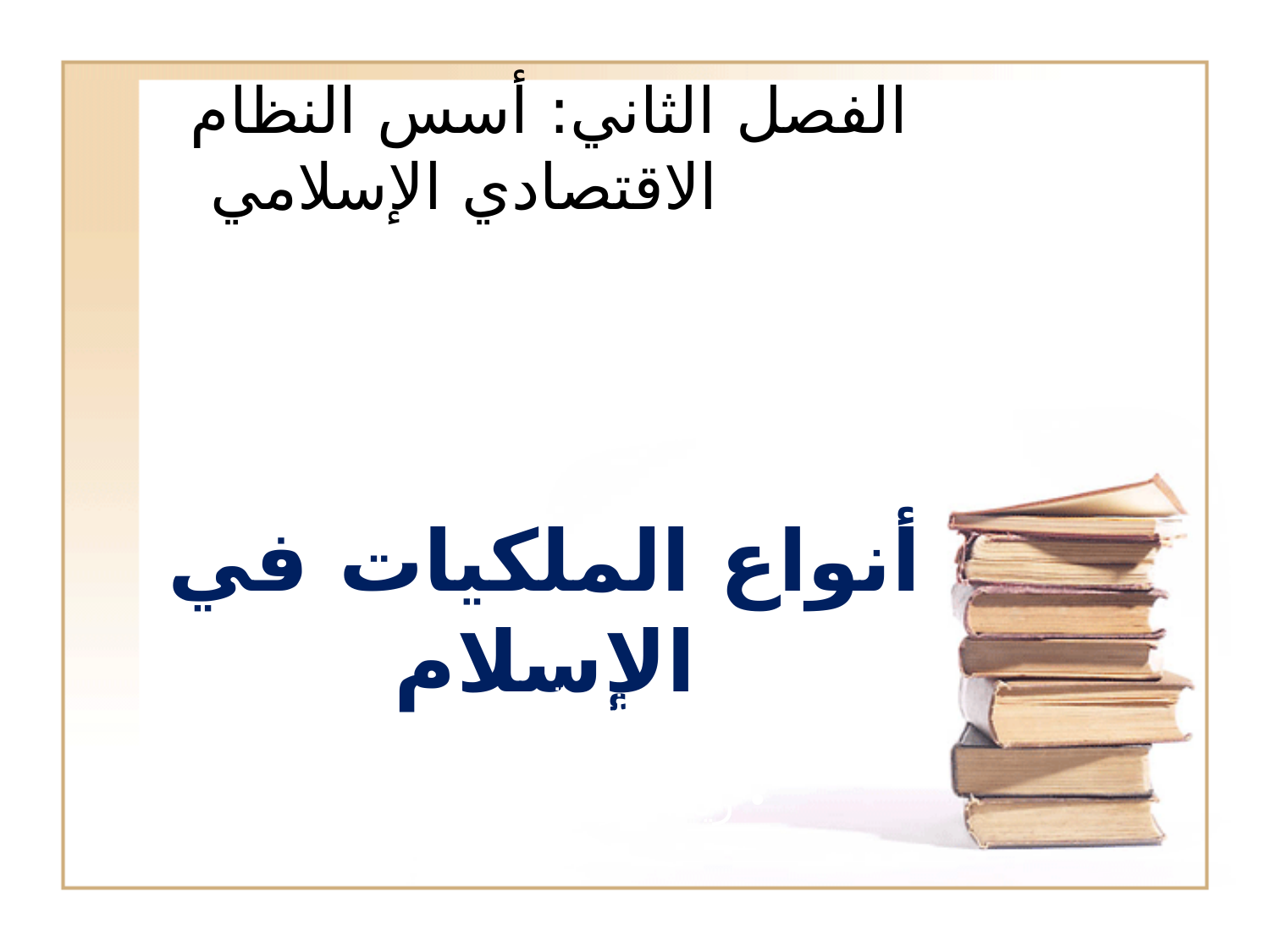

# الفصل الثاني: أسس النظام الاقتصادي الإسلامي

أنواع الملكيات في الإسلام
عهود صندوقه
منيره
ريا الحربي